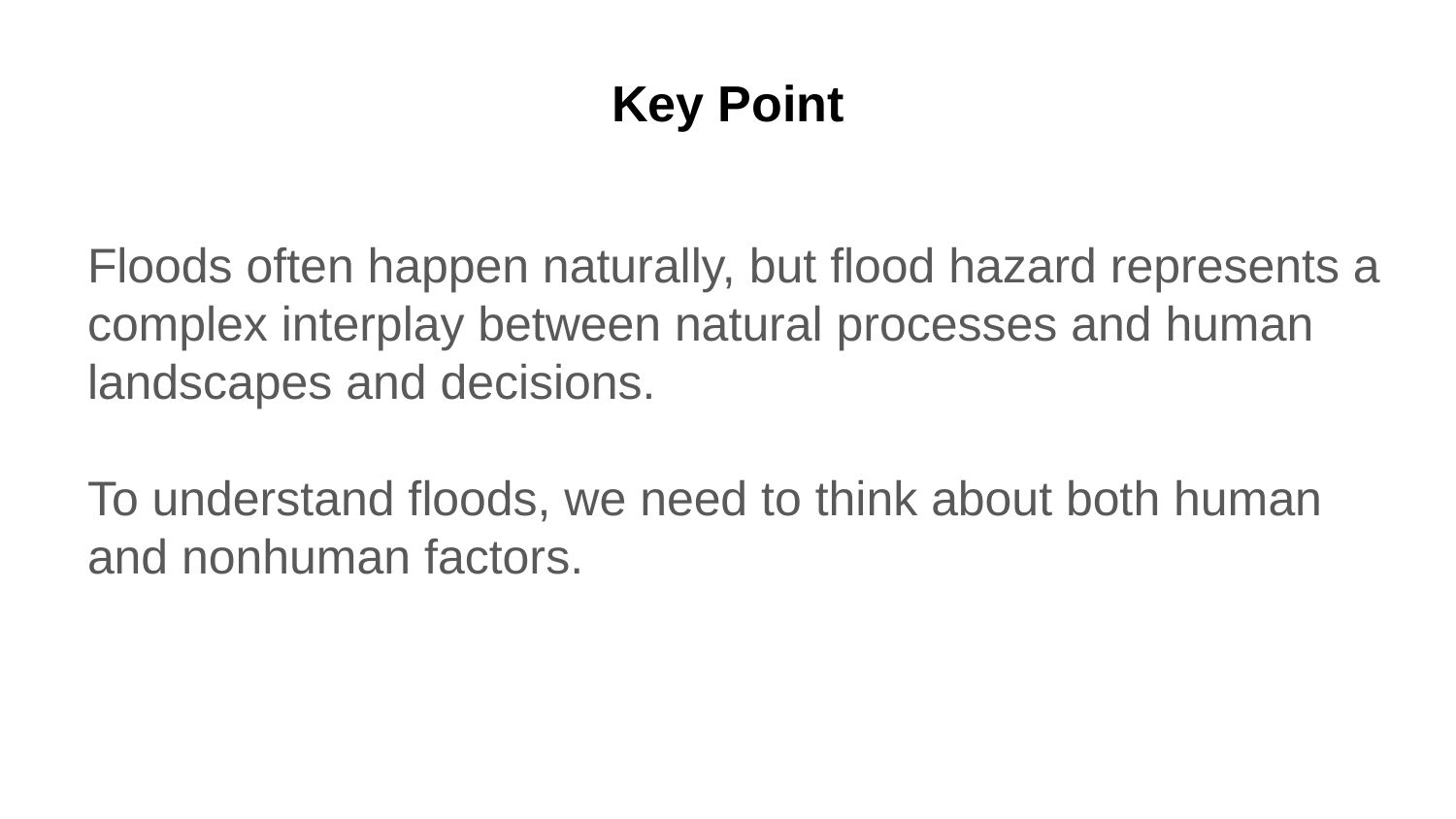

# Key Point
Floods often happen naturally, but flood hazard represents a complex interplay between natural processes and human landscapes and decisions.

To understand floods, we need to think about both human and nonhuman factors.